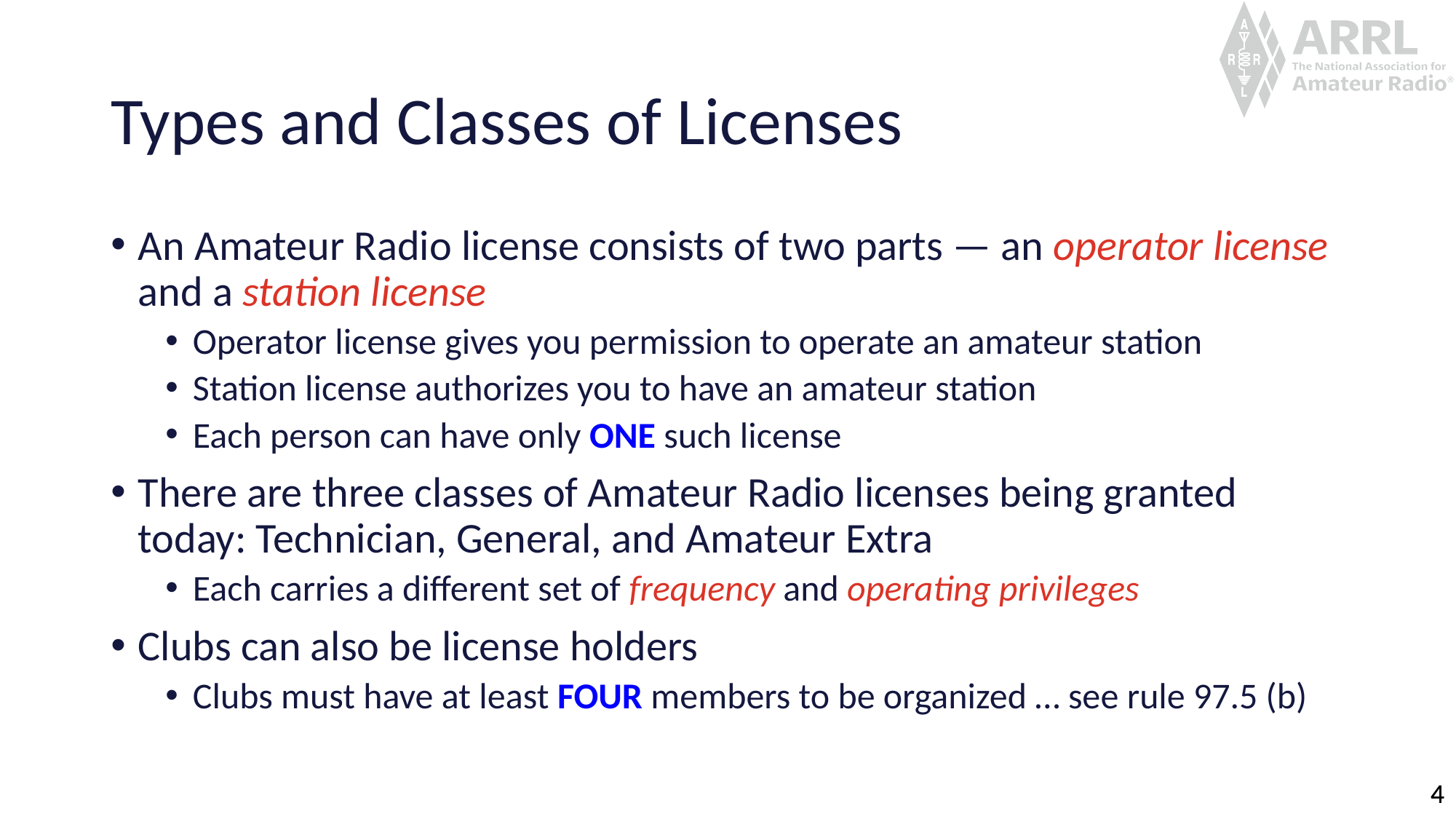

# Types and Classes of Licenses
An Amateur Radio license consists of two parts — an operator license and a station license
Operator license gives you permission to operate an amateur station
Station license authorizes you to have an amateur station
Each person can have only ONE such license
There are three classes of Amateur Radio licenses being granted today: Technician, General, and Amateur Extra
Each carries a different set of frequency and operating privileges
Clubs can also be license holders
Clubs must have at least FOUR members to be organized … see rule 97.5 (b)